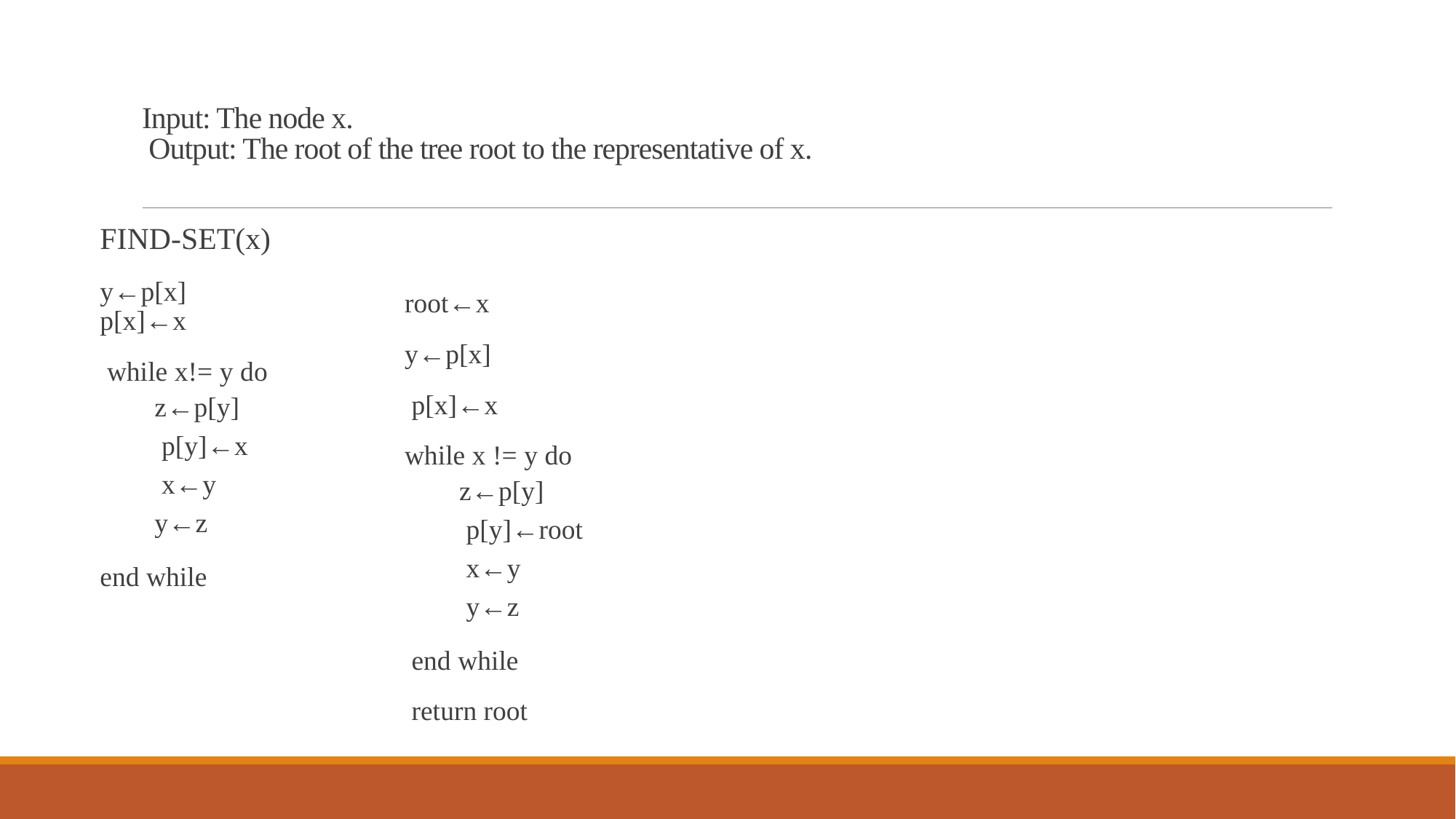

# Input: The node x. Output: The root of the tree root to the representative of x.
FIND-SET(x)
y←p[x]		 p[x]←x
 while x!= y do
z←p[y]
 p[y]←x
 x←y
y←z
end while
root←x
y←p[x]
 p[x]←x
while x != y do
z←p[y]
 p[y]←root
 x←y
 y←z
 end while
 return root